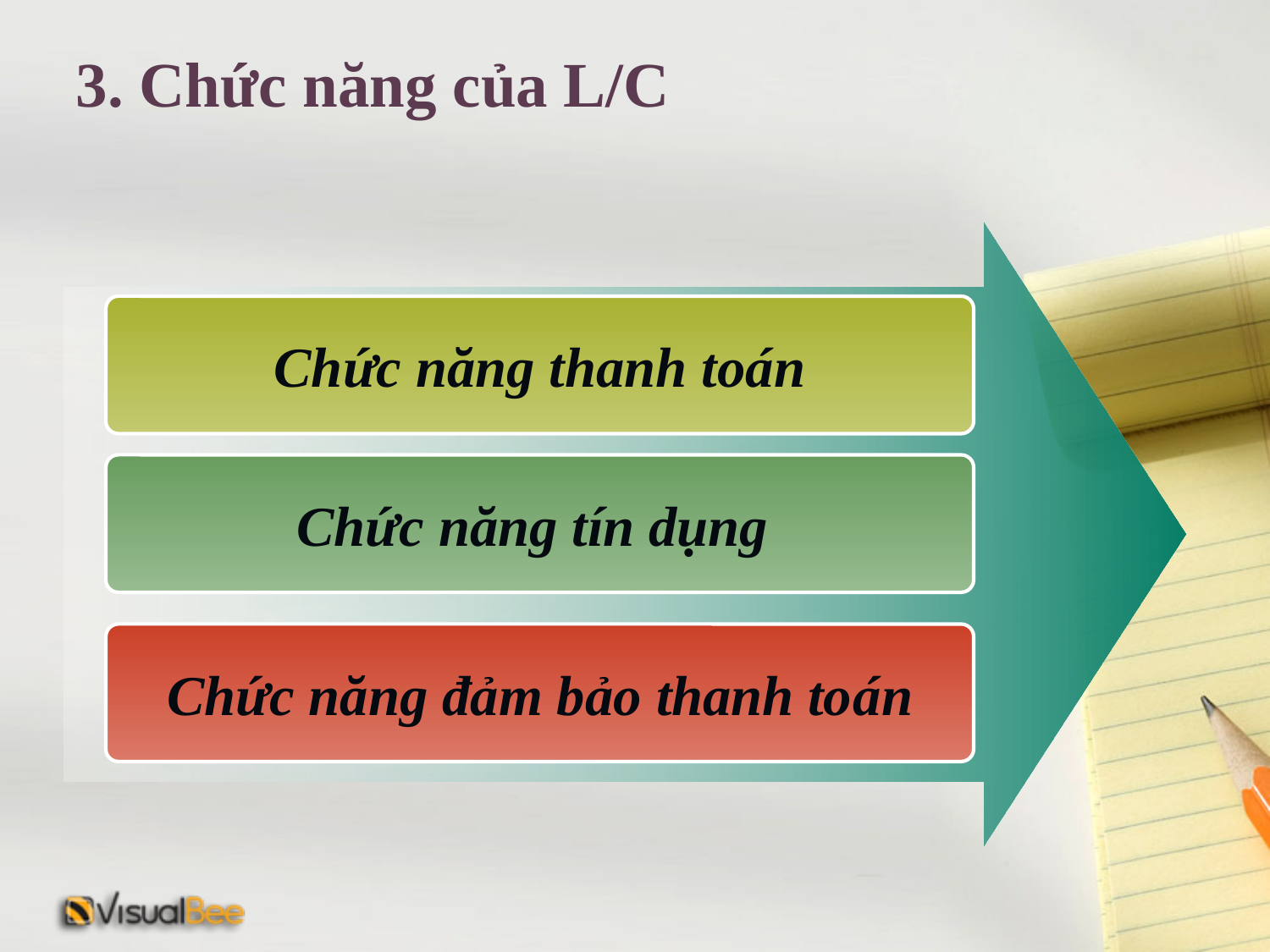

# 3. Chức năng của L/C

Chức năng thanh toán
Chức năng tín dụng
Chức năng đảm bảo thanh toán